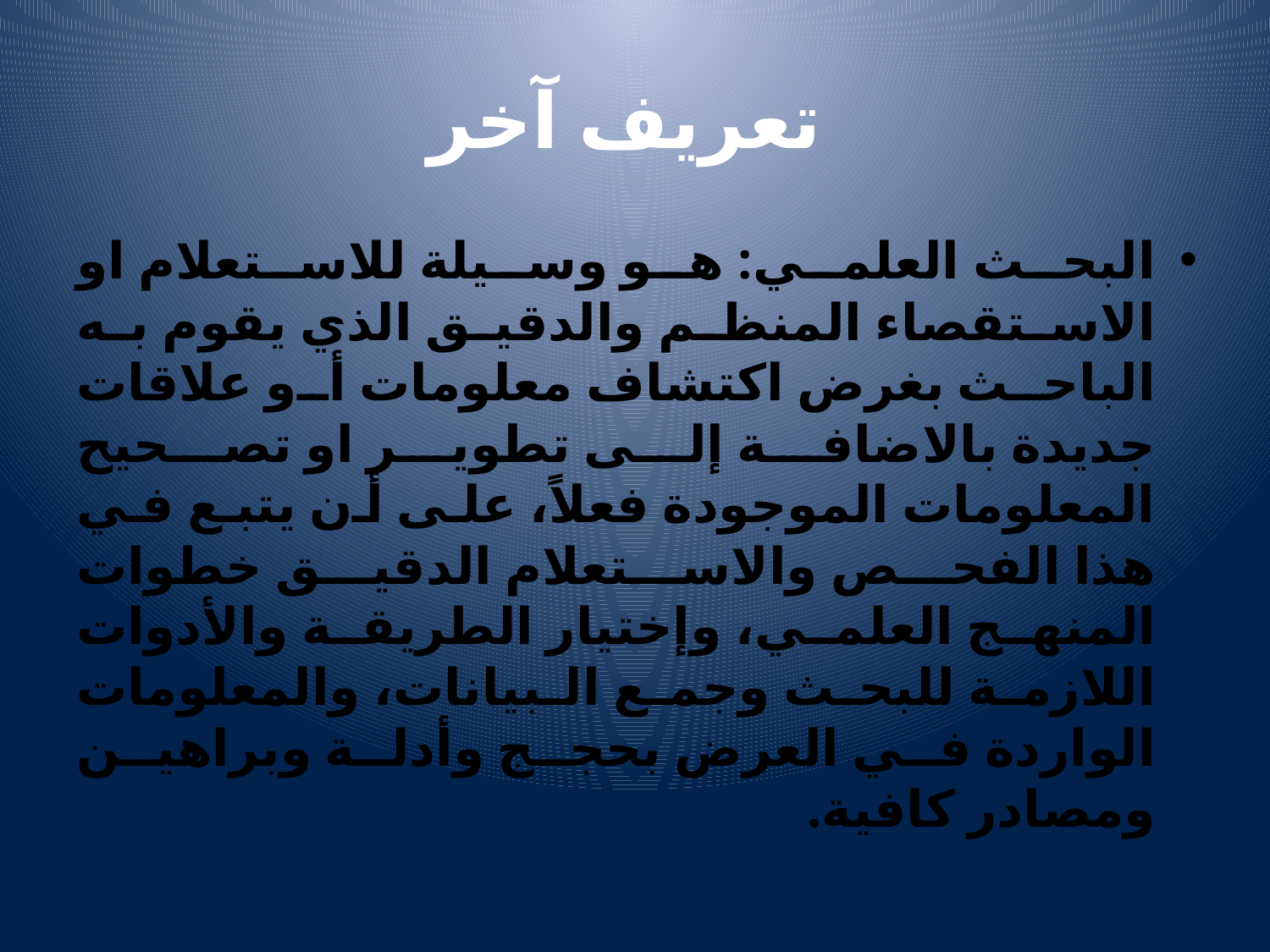

# تعريف آخر
البحث العلمي: هو وسيلة للاستعلام او الاستقصاء المنظم والدقيق الذي يقوم به الباحث بغرض اكتشاف معلومات أو علاقات جديدة بالاضافة إلى تطوير او تصحيح المعلومات الموجودة فعلاً، على أن يتبع في هذا الفحص والاستعلام الدقيق خطوات المنهج العلمي، وإختيار الطريقة والأدوات اللازمة للبحث وجمع البيانات، والمعلومات الواردة في العرض بحجج وأدلة وبراهين ومصادر كافية.